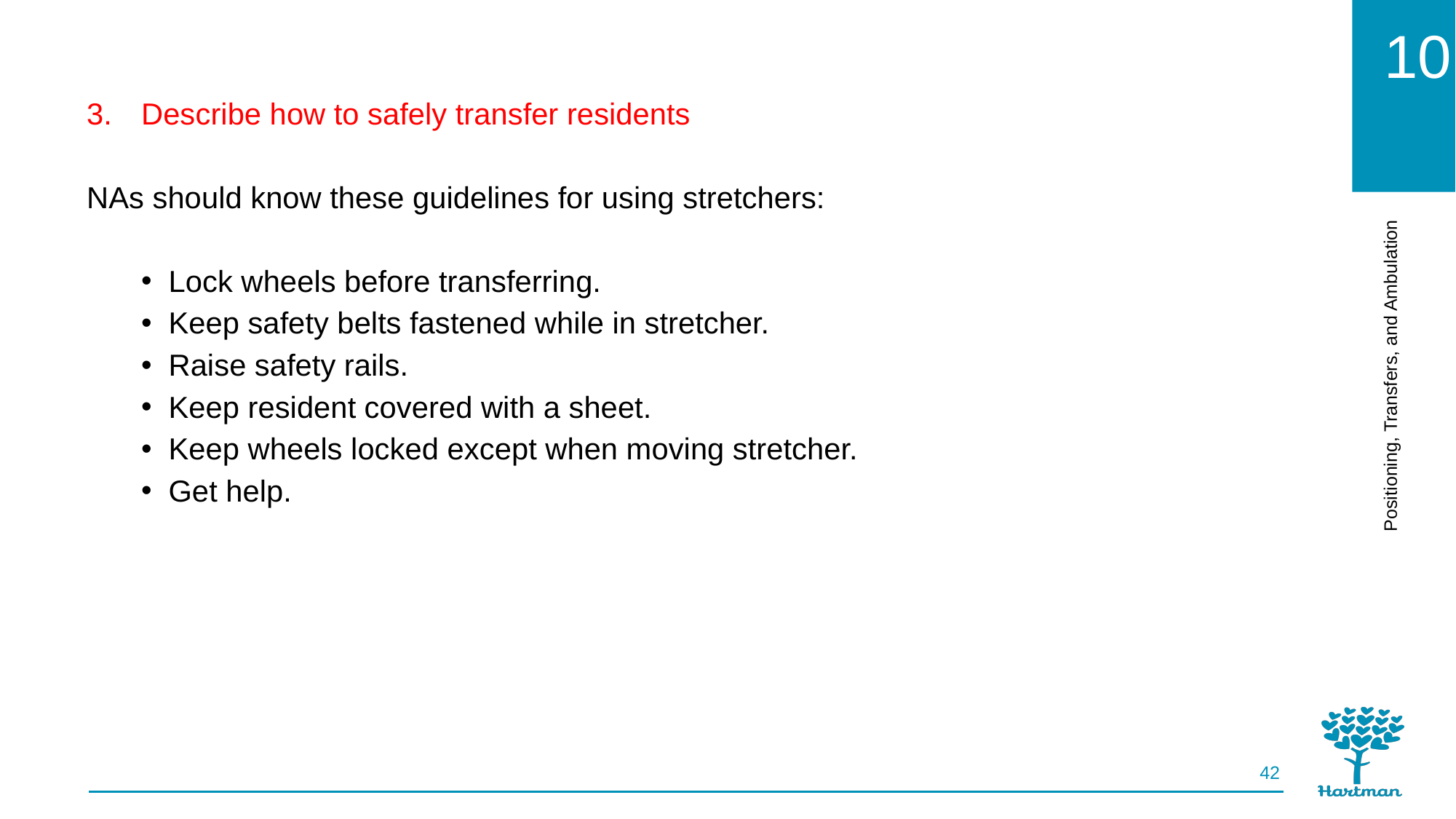

Describe how to safely transfer residents

NAs should know these guidelines for using stretchers:

Lock wheels before transferring.
Keep safety belts fastened while in stretcher.
Raise safety rails.
Keep resident covered with a sheet.
Keep wheels locked except when moving stretcher.
Get help.

42